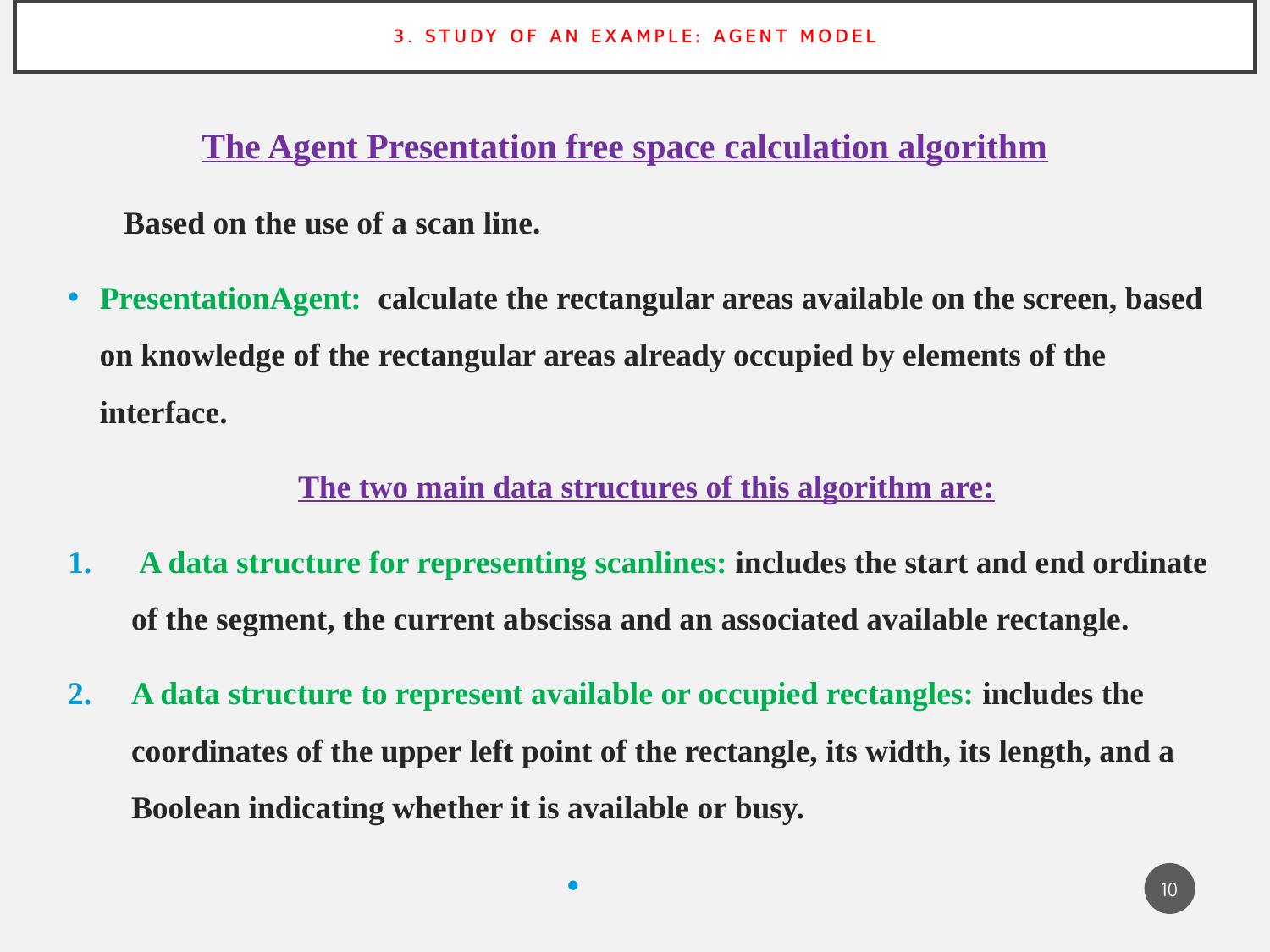

# 3. Study of an example: Agent model
The Agent Presentation free space calculation algorithm
       Based on the use of a scan line.
PresentationAgent:  calculate the rectangular areas available on the screen, based on knowledge of the rectangular areas already occupied by elements of the interface.
The two main data structures of this algorithm are:
 A data structure for representing scanlines: includes the start and end ordinate of the segment, the current abscissa and an associated available rectangle.
A data structure to represent available or occupied rectangles: includes the coordinates of the upper left point of the rectangle, its width, its length, and a Boolean indicating whether it is available or busy.

10